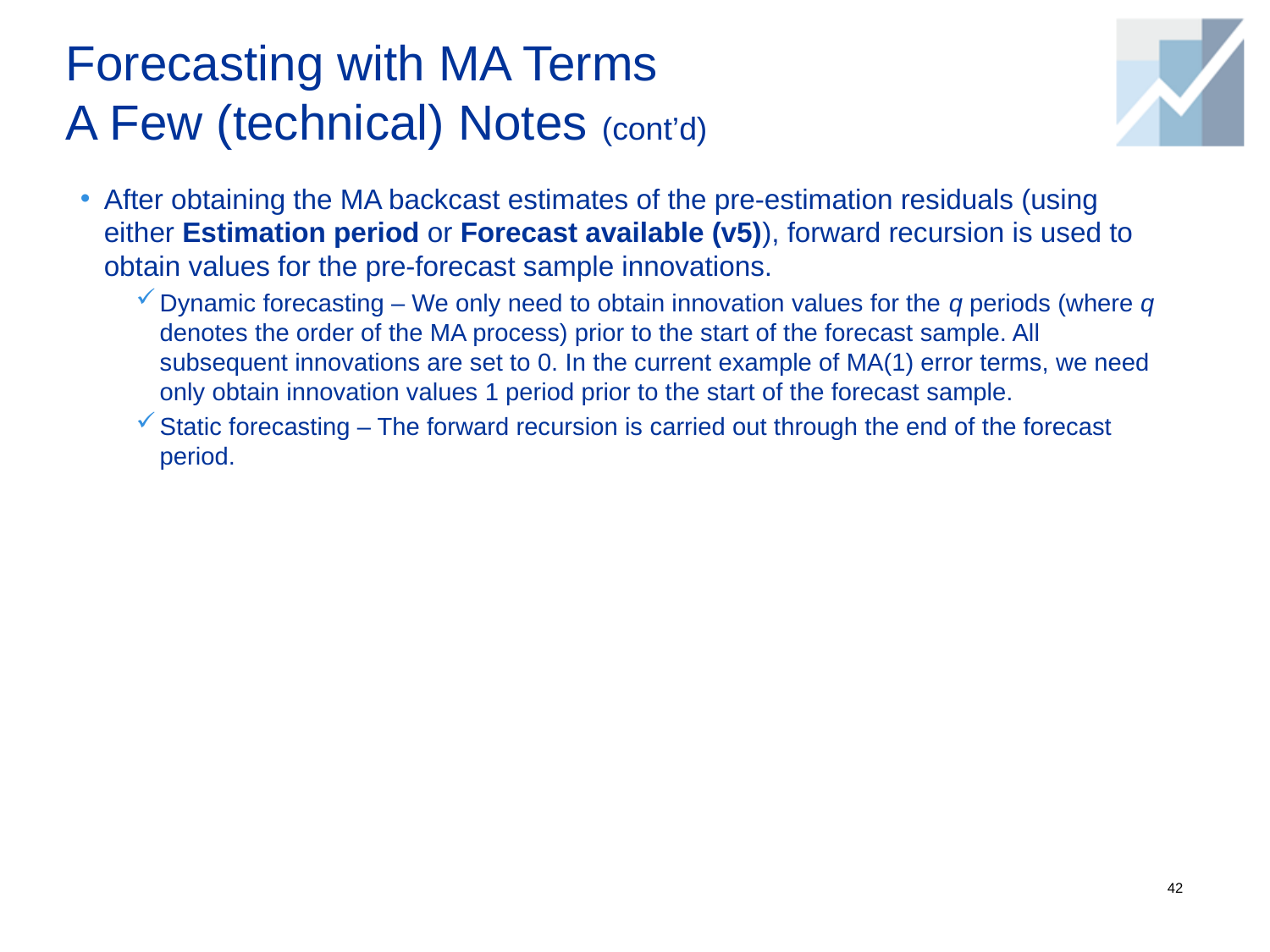

# Forecasting with MA Terms A Few (technical) Notes (cont’d)
After obtaining the MA backcast estimates of the pre-estimation residuals (using either Estimation period or Forecast available (v5)), forward recursion is used to obtain values for the pre-forecast sample innovations.
Dynamic forecasting – We only need to obtain innovation values for the q periods (where q denotes the order of the MA process) prior to the start of the forecast sample. All subsequent innovations are set to 0. In the current example of MA(1) error terms, we need only obtain innovation values 1 period prior to the start of the forecast sample.
Static forecasting – The forward recursion is carried out through the end of the forecast period.

42